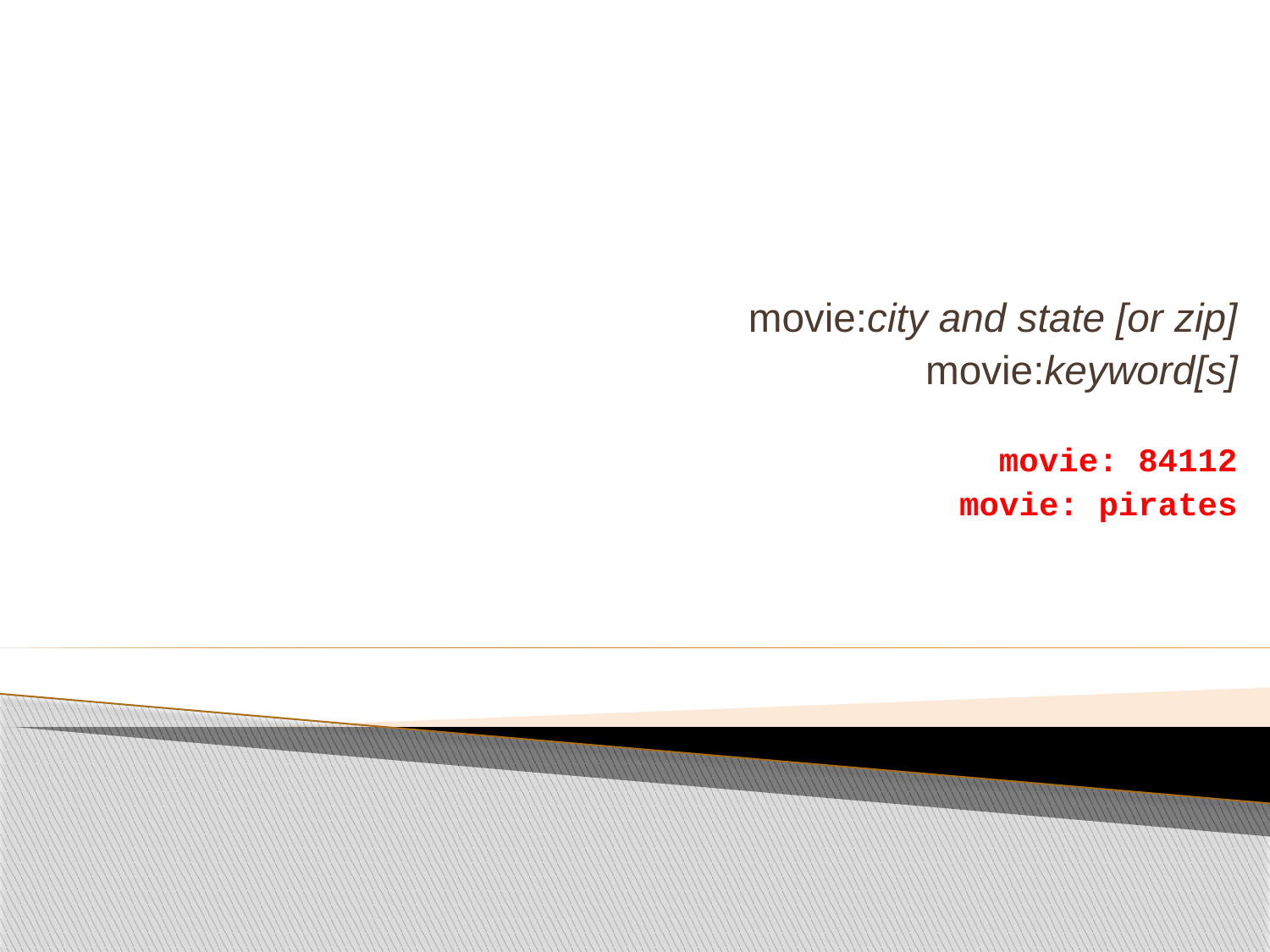

movie:city and state [or zip]
movie:keyword[s]

movie: 84112
movie: pirates